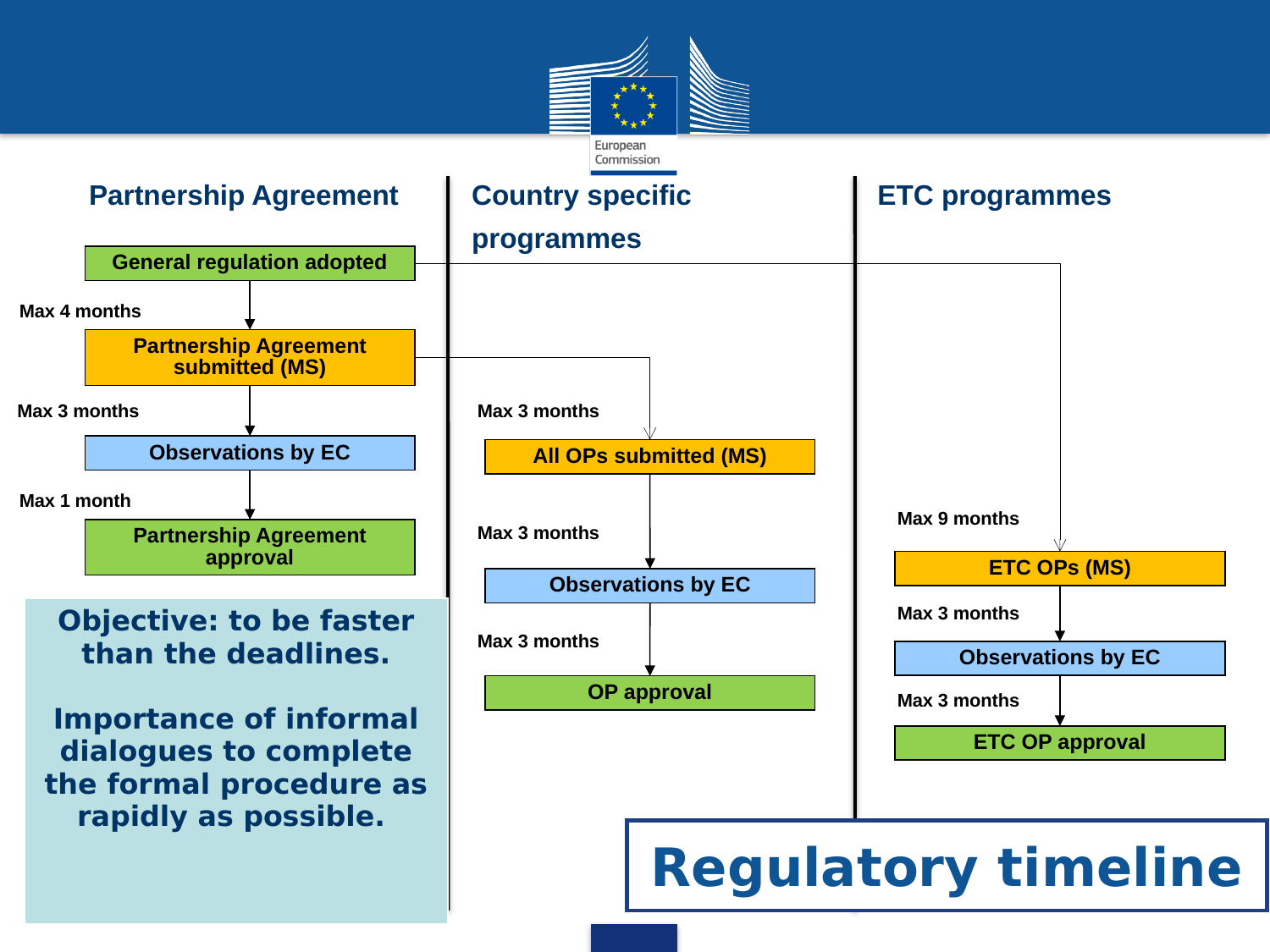

Partnership Agreement

Country specific
programmes

ETC programmes
General regulation adopted
Partnership Agreement submitted (MS)
Max 3 months
Observations by EC
All OPs submitted (MS)
Max 9 months

Max 3 months
Partnership Agreement approval
ETC OPs (MS)
Max 3 months
Max 3 months
Observations by EC
OP approval
Max 3 months
ETC OP approval
Max 4 months
Max 3 months
Max 1 month
Observations by EC
| Objective: to be faster than the deadlines. Importance of informal dialogues to complete the formal procedure as rapidly as possible. |
| --- |
# Regulatory timeline
5